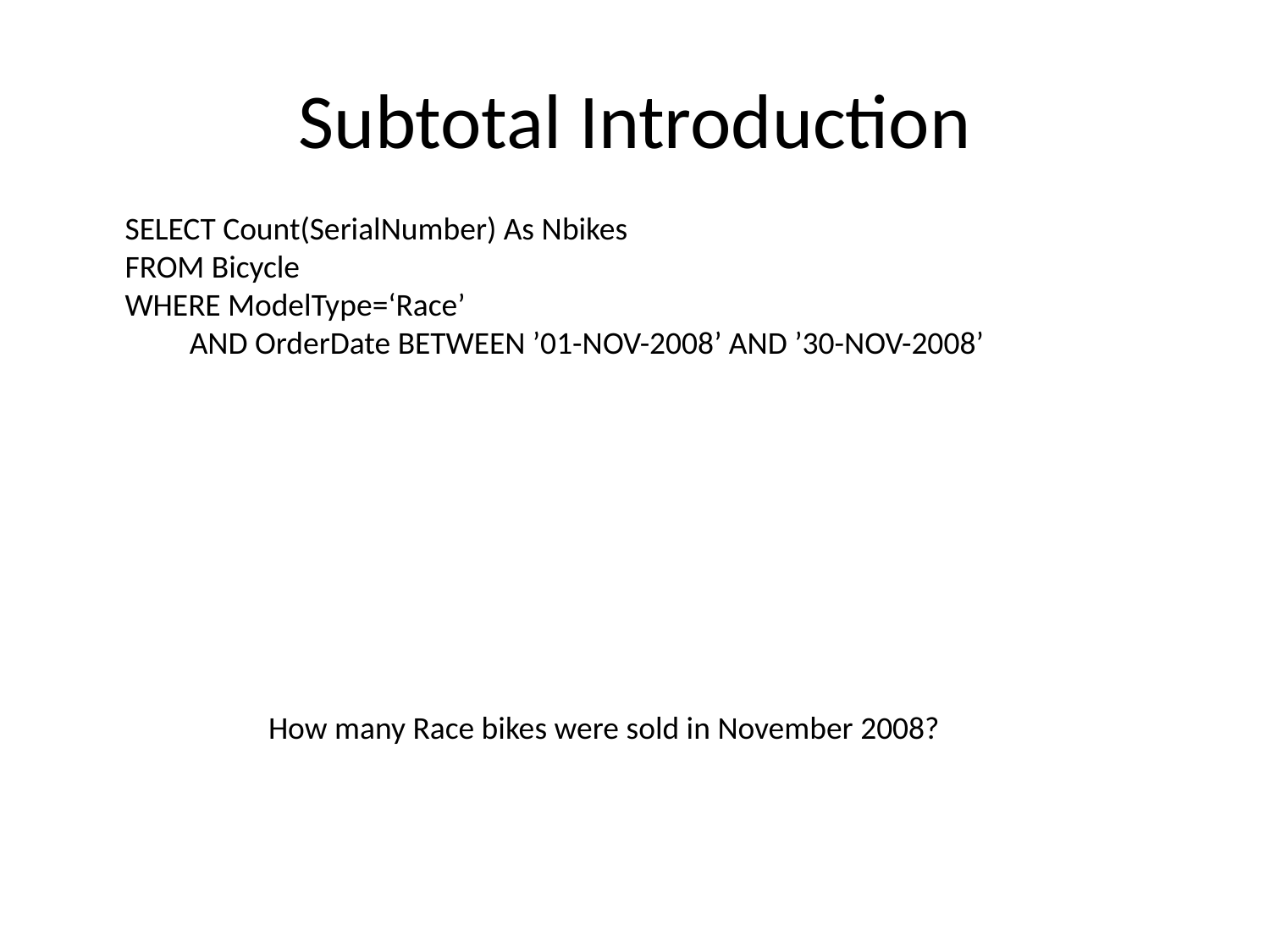

# Subtotal Introduction
SELECT Count(SerialNumber) As Nbikes
FROM Bicycle
WHERE ModelType=‘Race’
	AND OrderDate BETWEEN ’01-NOV-2008’ AND ’30-NOV-2008’
How many Race bikes were sold in November 2008?